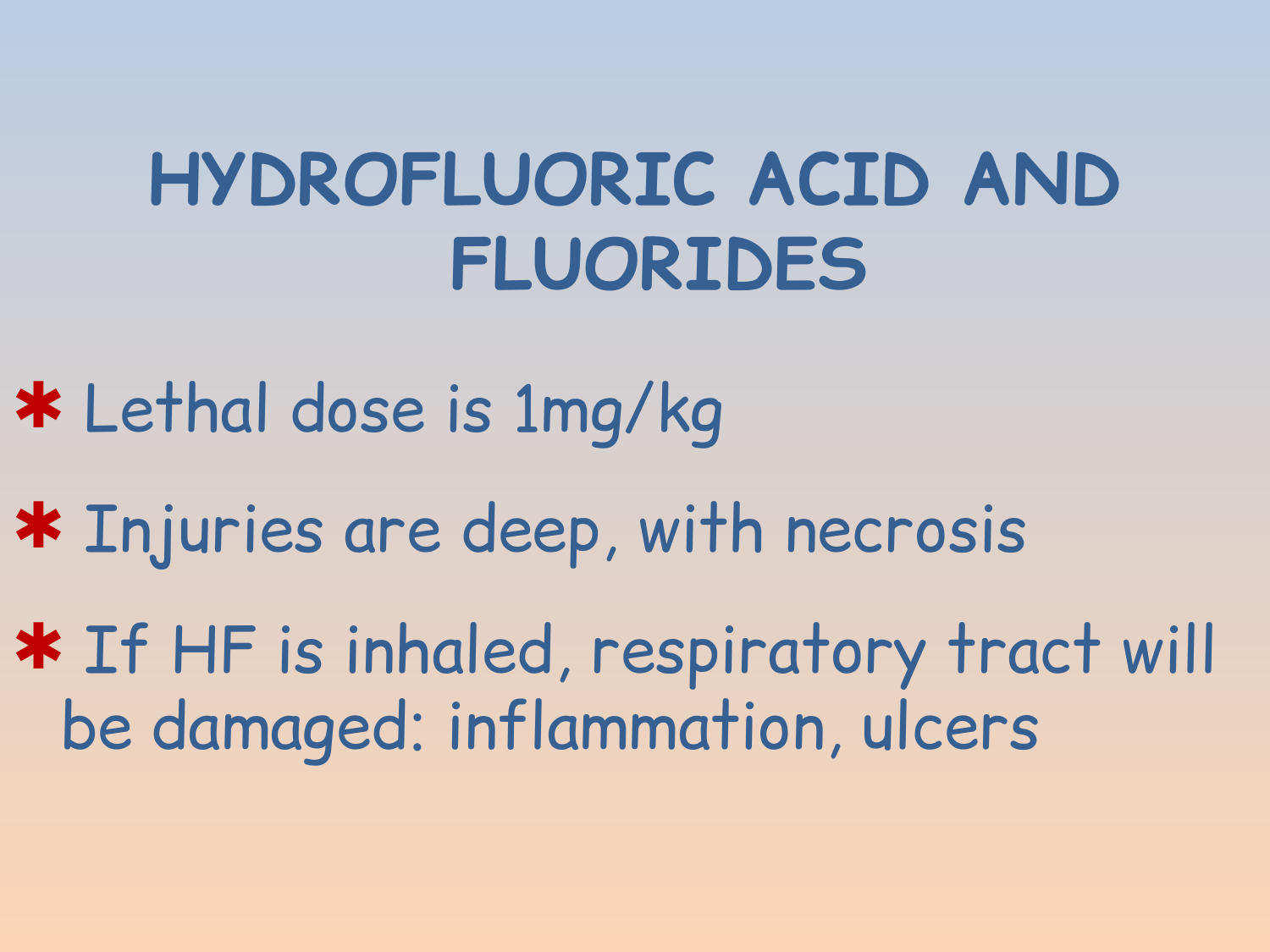

HYDROFLUORIC ACID AND FLUORIDES

 Lethal dose is 1mg/kg
 Injuries are deep, with necrosis
 If HF is inhaled, respiratory tract will be damaged: inflammation, ulcers

#